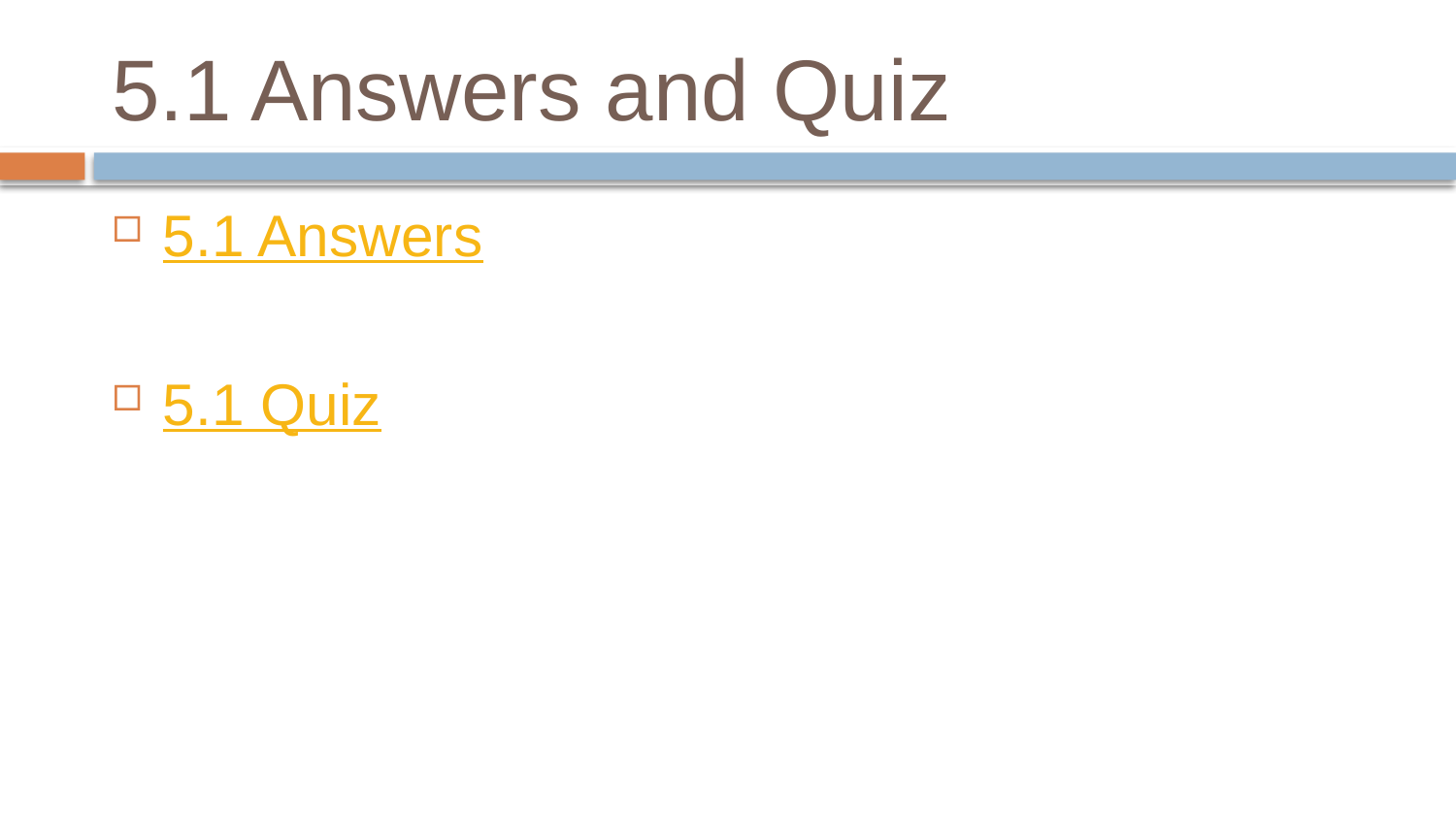

# 5.1 Answers and Quiz
5.1 Answers

5.1 Quiz